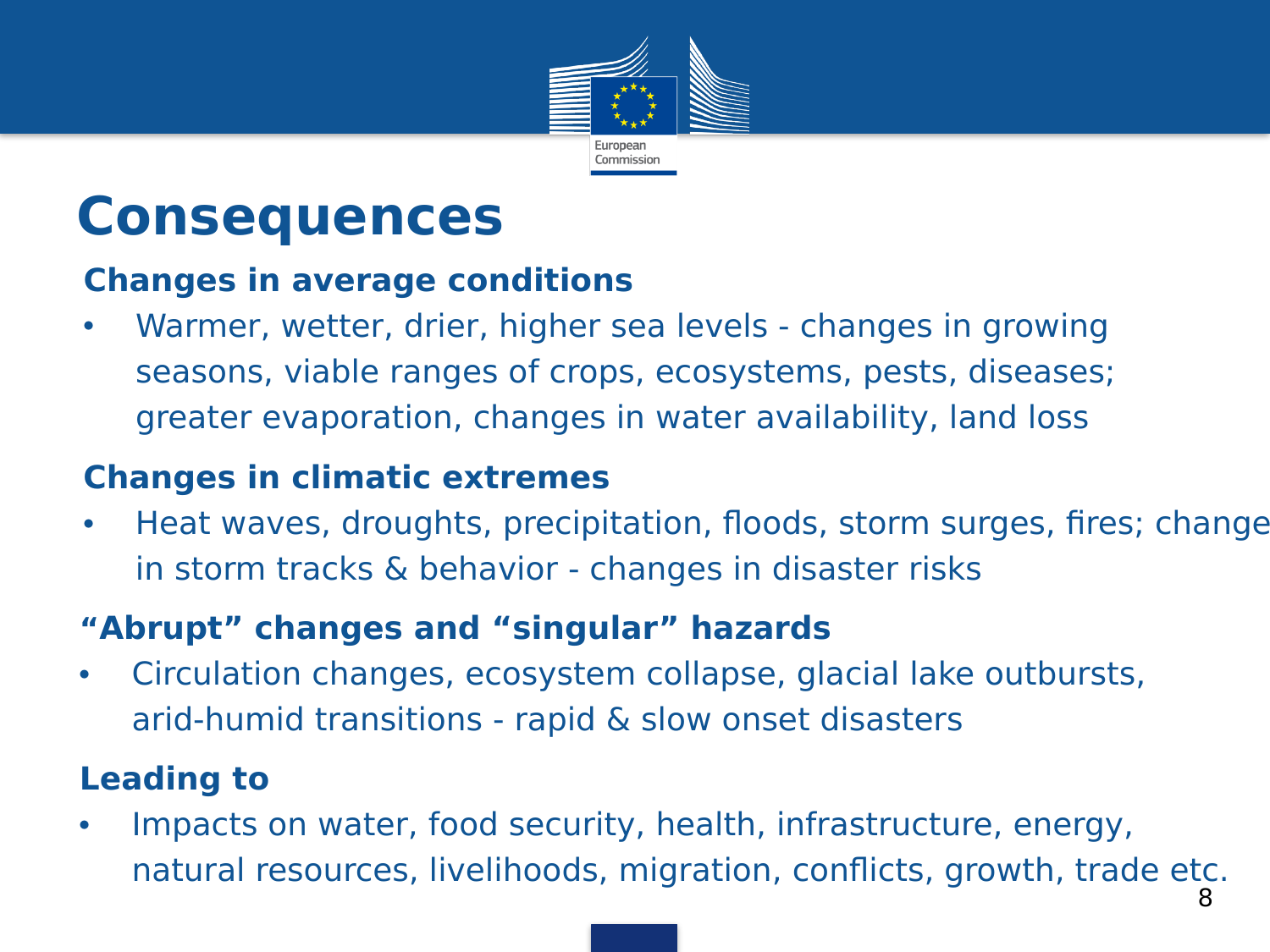

Consequences
Changes in average conditions
Warmer, wetter, drier, higher sea levels - changes in growing seasons, viable ranges of crops, ecosystems, pests, diseases; greater evaporation, changes in water availability, land loss
Changes in climatic extremes
Heat waves, droughts, precipitation, floods, storm surges, fires; changes in storm tracks & behavior - changes in disaster risks
“Abrupt” changes and “singular” hazards
Circulation changes, ecosystem collapse, glacial lake outbursts, arid-humid transitions - rapid & slow onset disasters
Leading to
Impacts on water, food security, health, infrastructure, energy, natural resources, livelihoods, migration, conflicts, growth, trade etc.
8